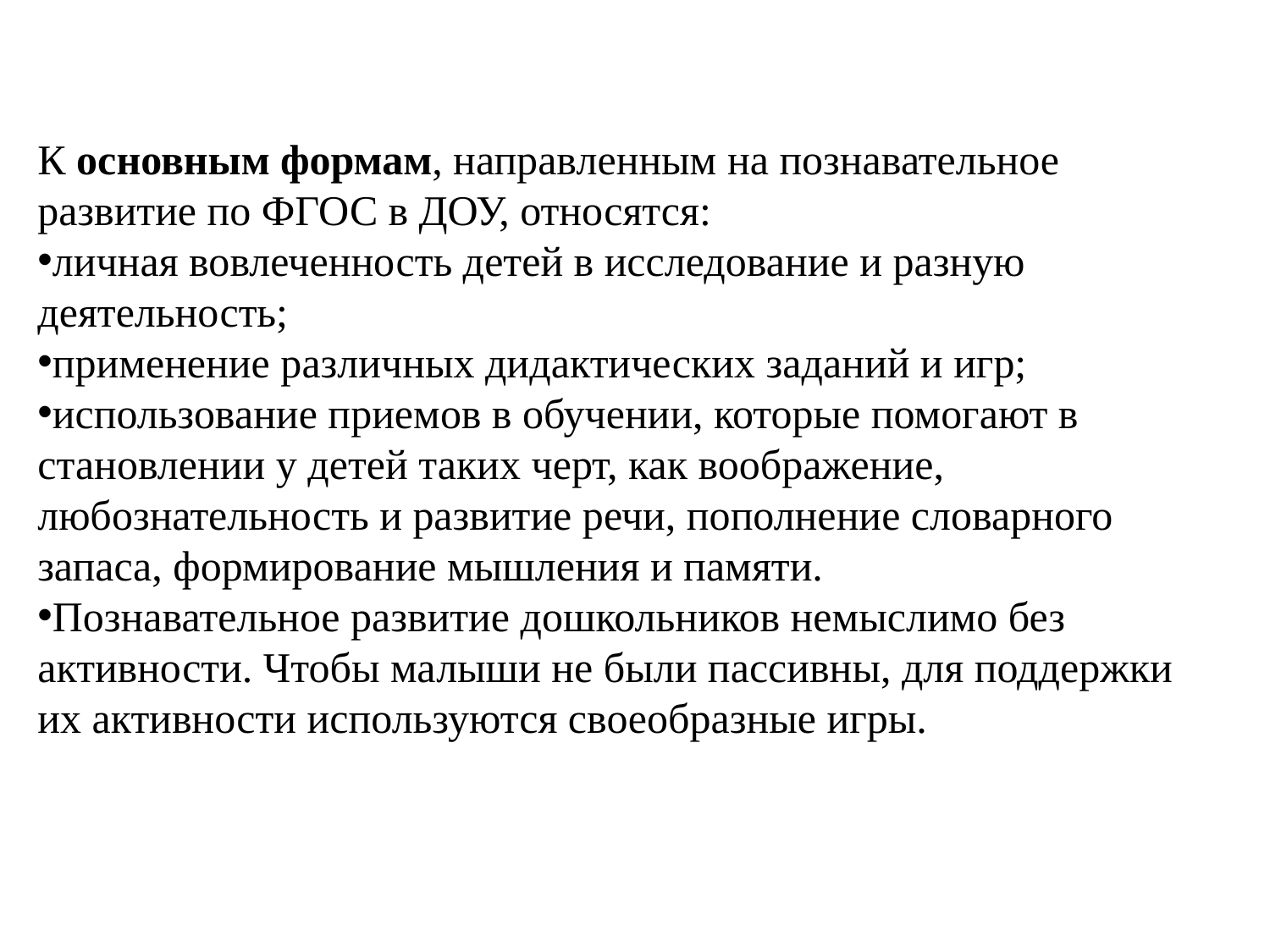

К основным формам, направленным на познавательное развитие по ФГОС в ДОУ, относятся:
личная вовлеченность детей в исследование и разную деятельность;
применение различных дидактических заданий и игр;
использование приемов в обучении, которые помогают в становлении у детей таких черт, как воображение, любознательность и развитие речи, пополнение словарного запаса, формирование мышления и памяти.
Познавательное развитие дошкольников немыслимо без активности. Чтобы малыши не были пассивны, для поддержки их активности используются своеобразные игры.